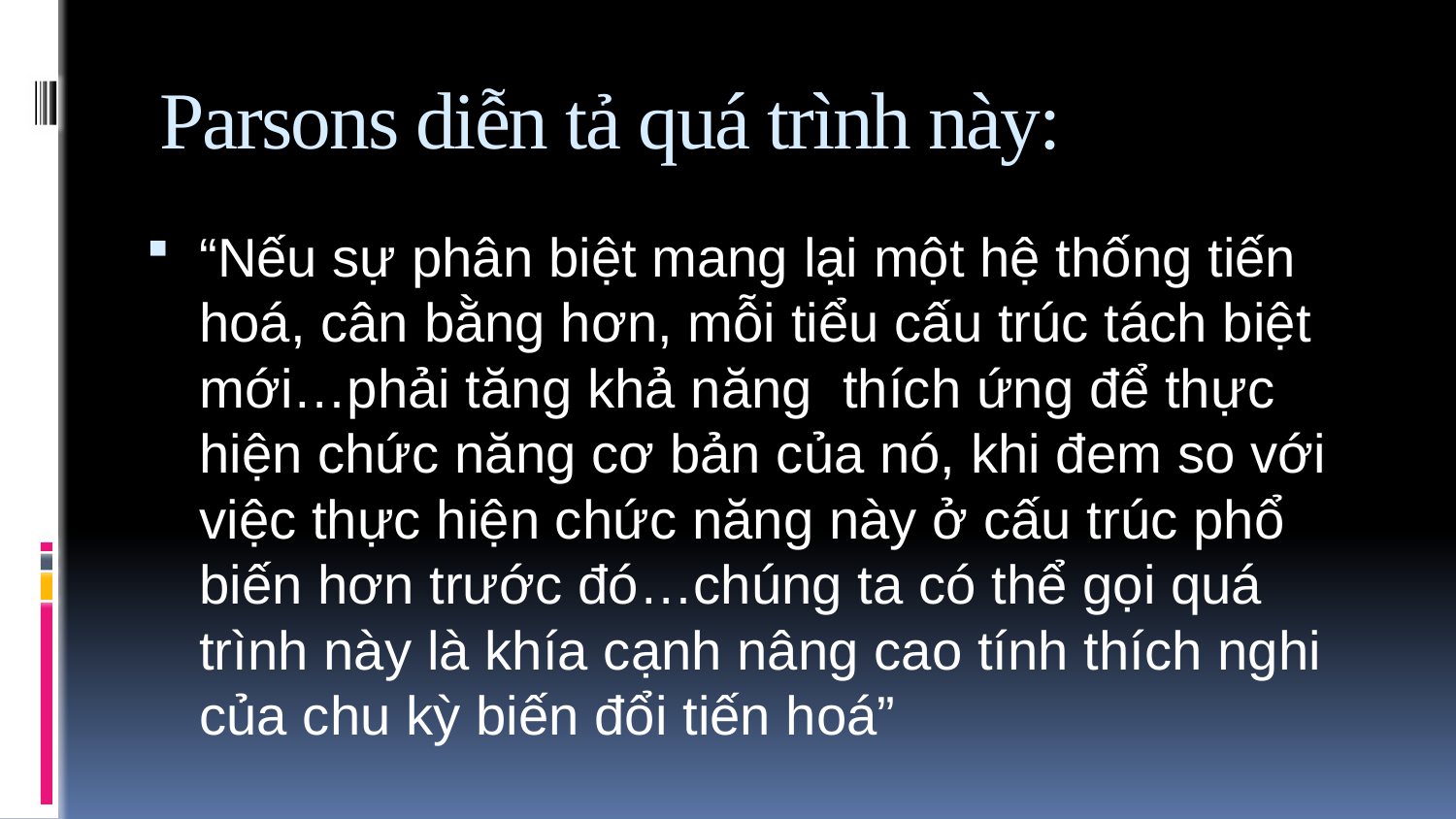

# Parsons diễn tả quá trình này:
“Nếu sự phân biệt mang lại một hệ thống tiến hoá, cân bằng hơn, mỗi tiểu cấu trúc tách biệt mới…phải tăng khả năng  thích ứng để thực hiện chức năng cơ bản của nó, khi đem so với  việc thực hiện chức năng này ở cấu trúc phổ biến hơn trước đó…chúng ta có thể gọi quá trình này là khía cạnh nâng cao tính thích nghi của chu kỳ biến đổi tiến hoá”